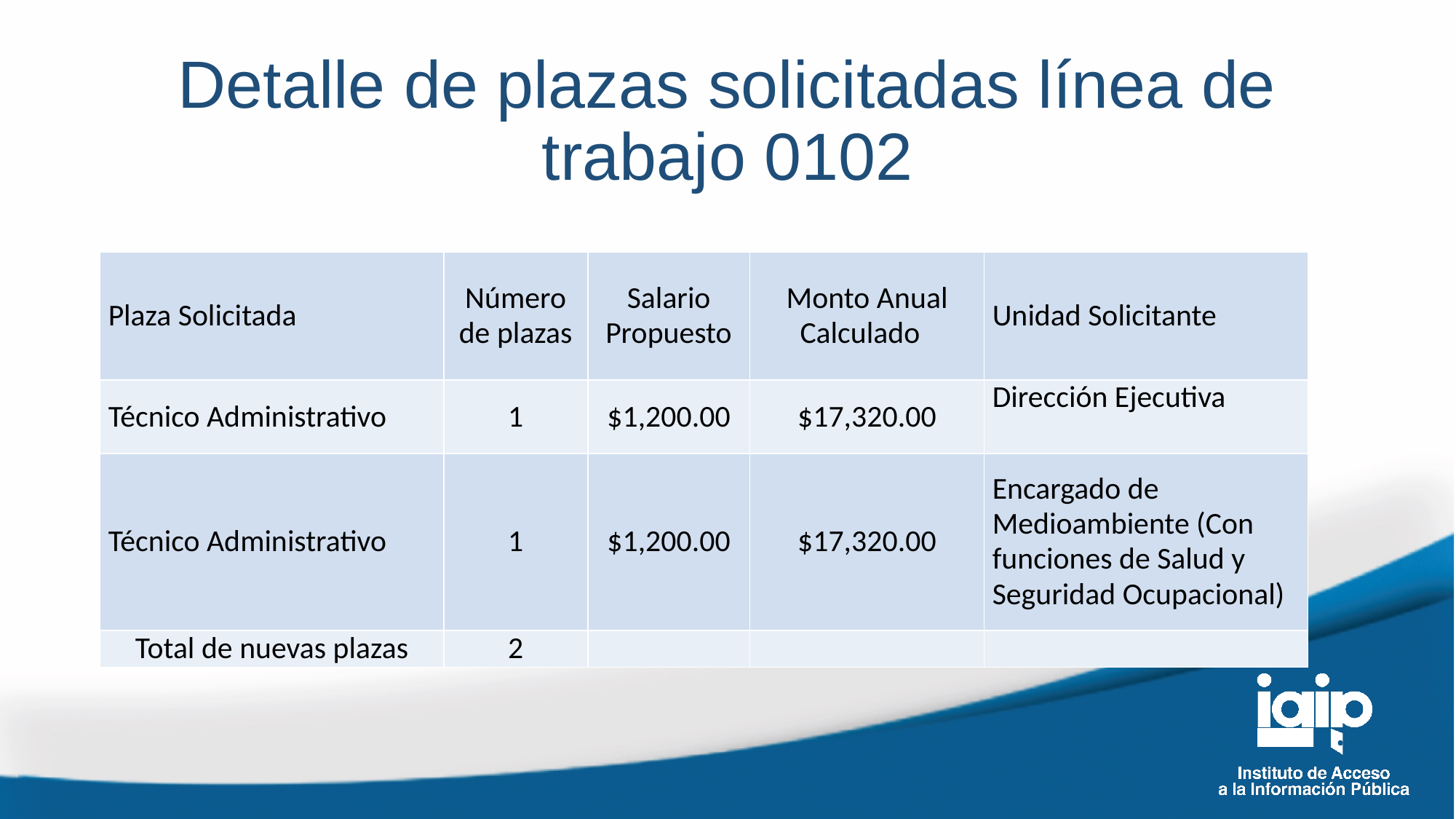

# Detalle de plazas solicitadas línea de trabajo 0102

| Plaza Solicitada | Número de plazas | Salario Propuesto | Monto Anual Calculado | Unidad Solicitante |
| --- | --- | --- | --- | --- |
| Técnico Administrativo | 1 | $1,200.00 | $17,320.00 | Dirección Ejecutiva |
| Técnico Administrativo | 1 | $1,200.00 | $17,320.00 | Encargado de Medioambiente (Con funciones de Salud y Seguridad Ocupacional) |
| Total de nuevas plazas | 2 |  |  |  |